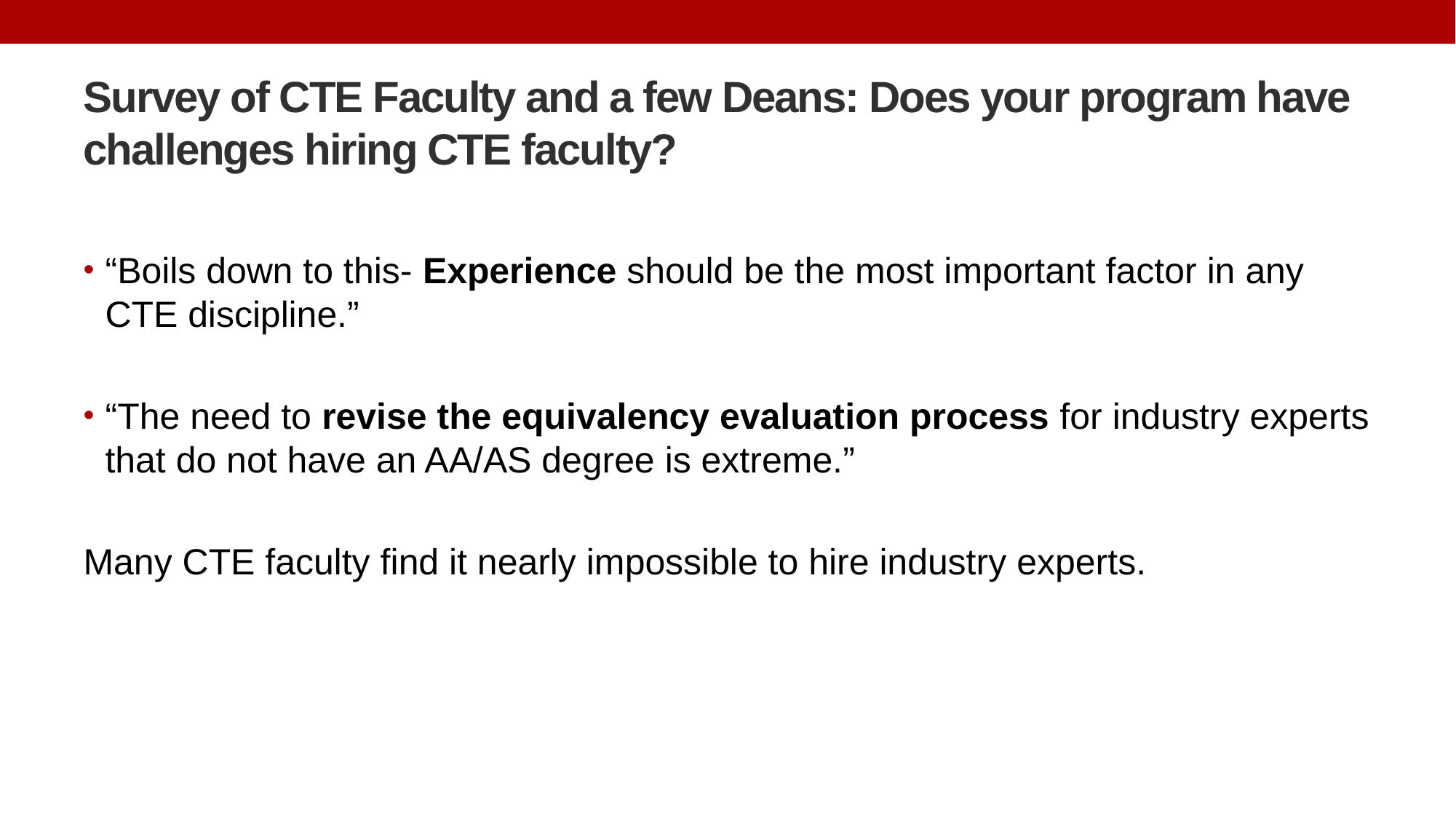

Survey of CTE Faculty and a few Deans: Does your program have challenges hiring CTE faculty?

“Boils down to this- Experience should be the most important factor in any CTE discipline.”

“The need to revise the equivalency evaluation process for industry experts that do not have an AA/AS degree is extreme.”

Many CTE faculty find it nearly impossible to hire industry experts.